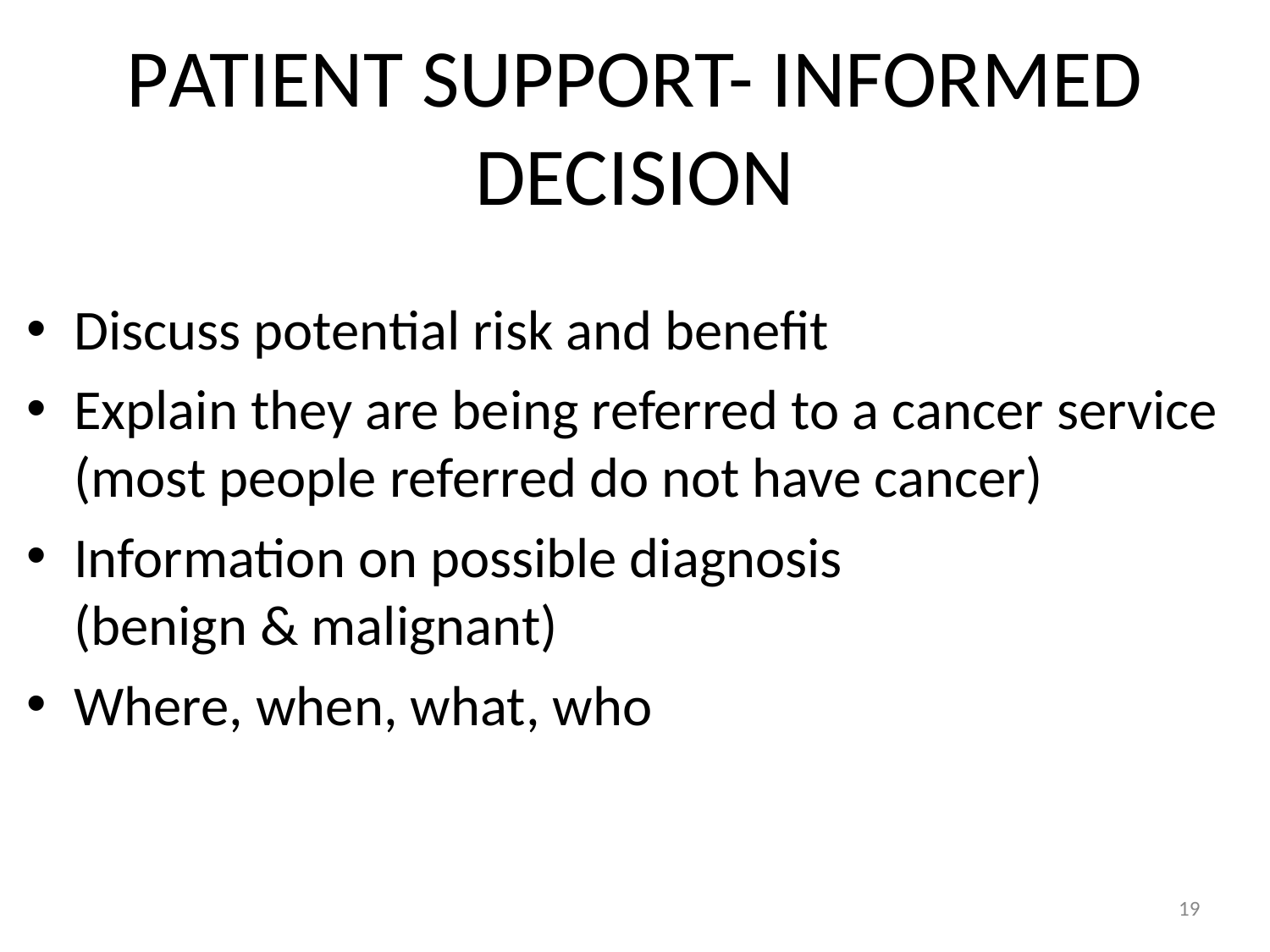

# PATIENT SUPPORT- INFORMED DECISION
Discuss potential risk and benefit
Explain they are being referred to a cancer service (most people referred do not have cancer)
Information on possible diagnosis                   (benign & malignant)
Where, when, what, who
19